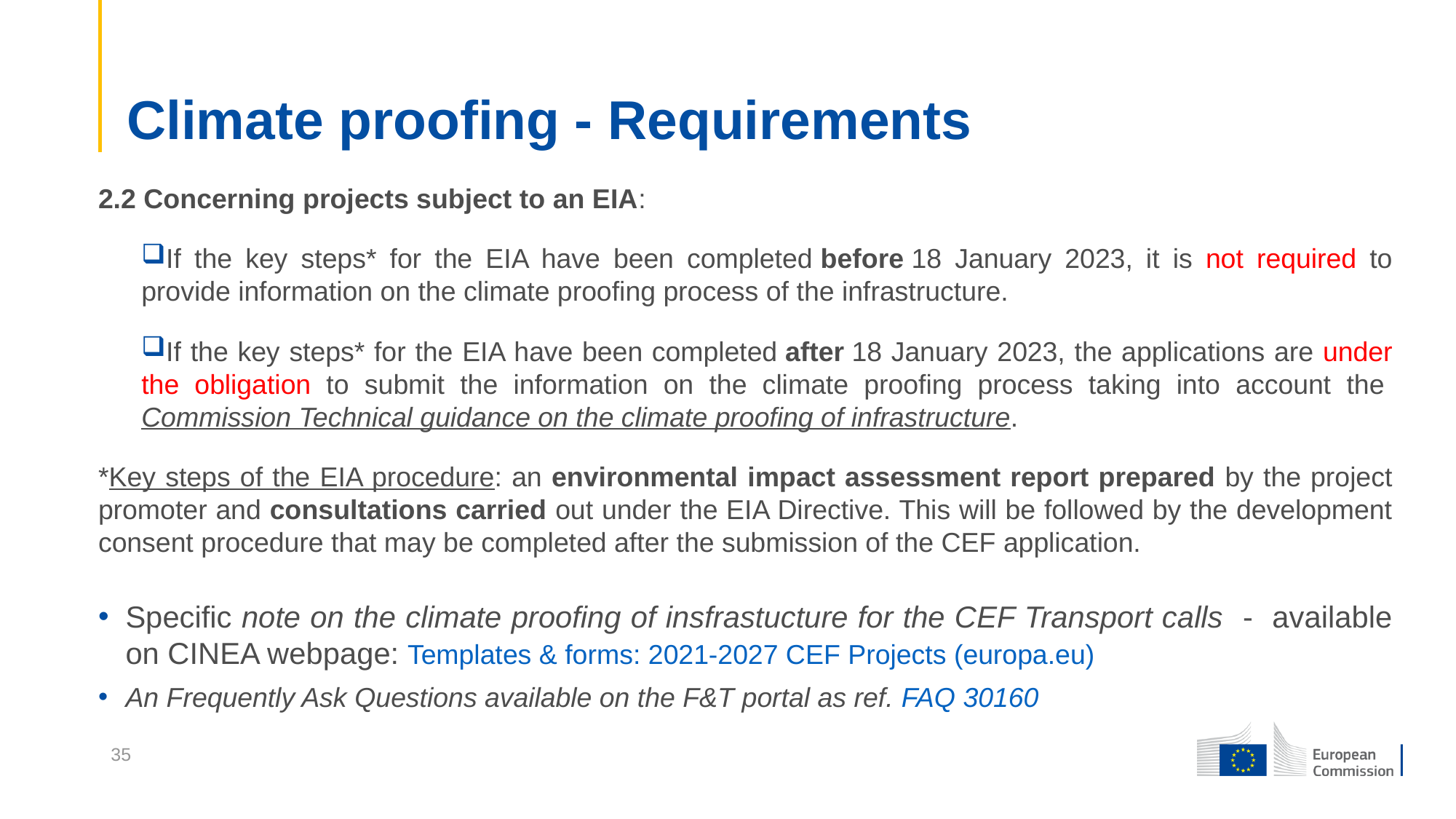

# Climate proofing - Requirements
2.2 Concerning projects subject to an EIA:
If the key steps* for the EIA have been completed before 18 January 2023, it is not required to provide information on the climate proofing process of the infrastructure.
If the key steps* for the EIA have been completed after 18 January 2023, the applications are under the obligation to submit the information on the climate proofing process taking into account the Commission Technical guidance on the climate proofing of infrastructure.
*Key steps of the EIA procedure: an environmental impact assessment report prepared by the project promoter and consultations carried out under the EIA Directive. This will be followed by the development consent procedure that may be completed after the submission of the CEF application.

Specific note on the climate proofing of insfrastucture for the CEF Transport calls  -  available on CINEA webpage: Templates & forms: 2021-2027 CEF Projects (europa.eu)
An Frequently Ask Questions available on the F&T portal as ref. FAQ 30160

35